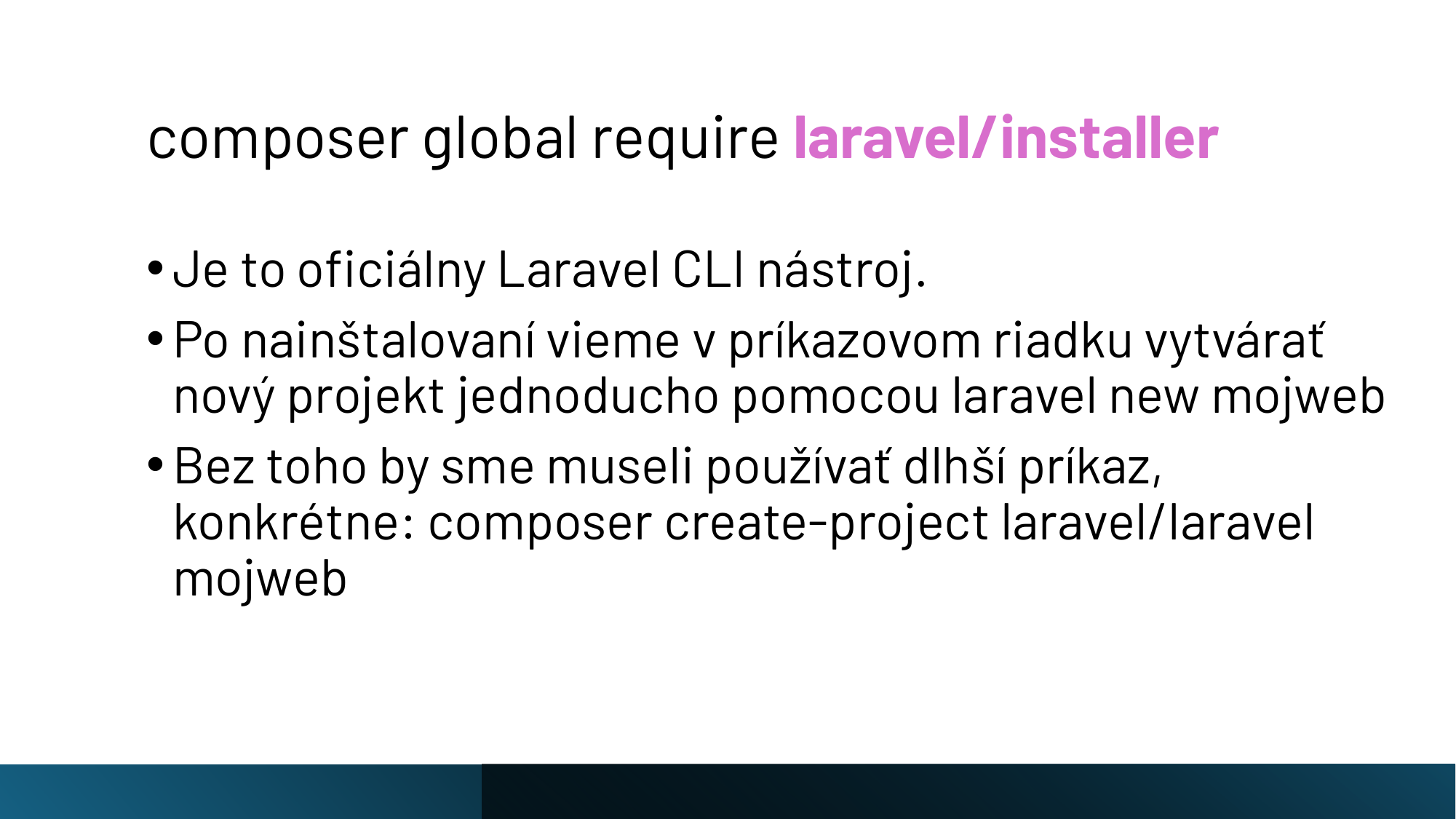

# composer global require laravel/installer
Je to oficiálny Laravel CLI nástroj.
Po nainštalovaní vieme v príkazovom riadku vytvárať nový projekt jednoducho pomocou laravel new mojweb
Bez toho by sme museli používať dlhší príkaz, konkrétne: composer create-project laravel/laravel mojweb